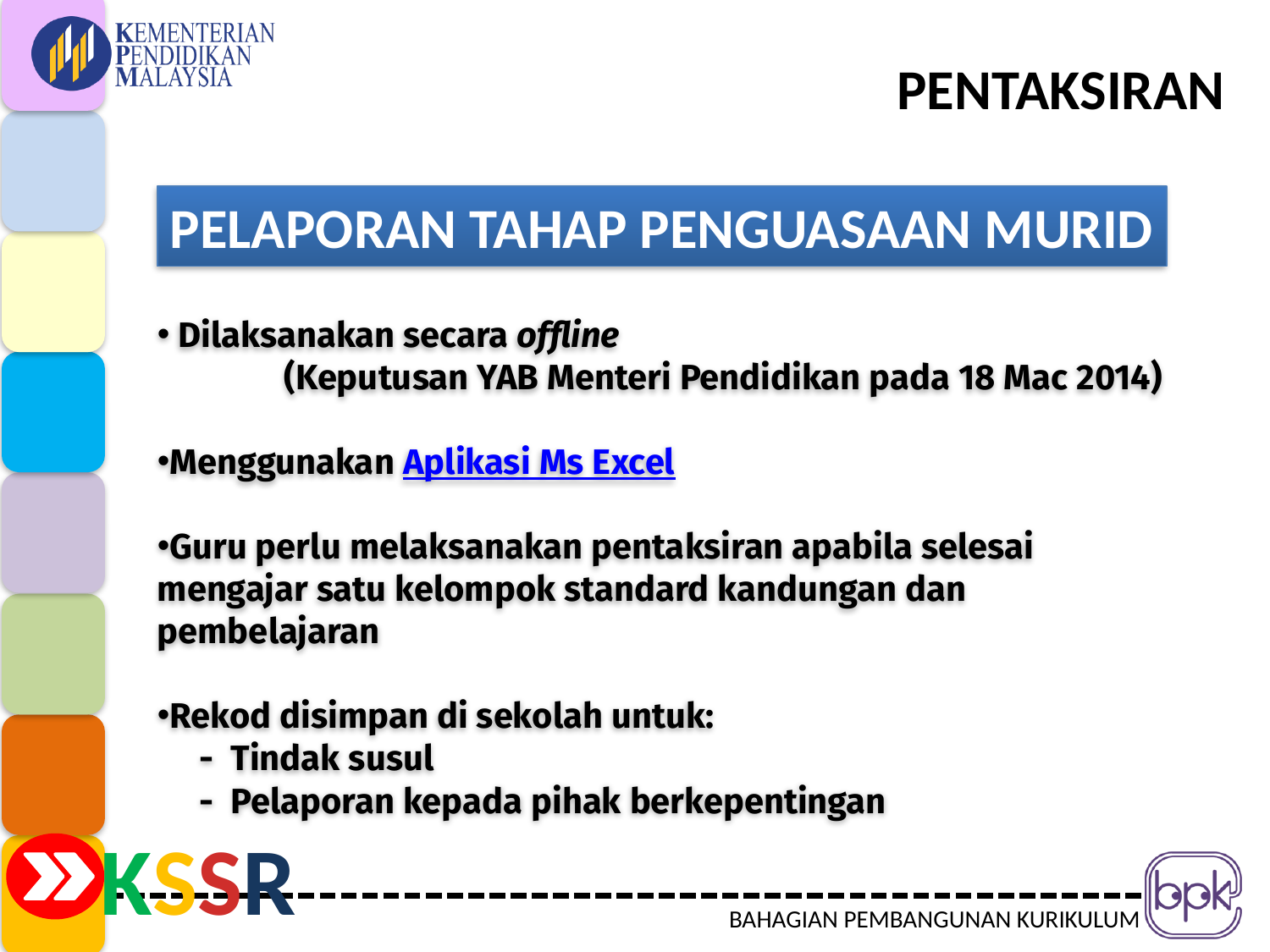

PENTAKSIRAN
PELAPORAN TAHAP PENGUASAAN MURID
 Dilaksanakan secara offline
	(Keputusan YAB Menteri Pendidikan pada 18 Mac 2014)

Menggunakan Aplikasi Ms Excel

Guru perlu melaksanakan pentaksiran apabila selesai  mengajar satu kelompok standard kandungan dan pembelajaran

Rekod disimpan di sekolah untuk:
     -  Tindak susul
     -  Pelaporan kepada pihak berkepentingan